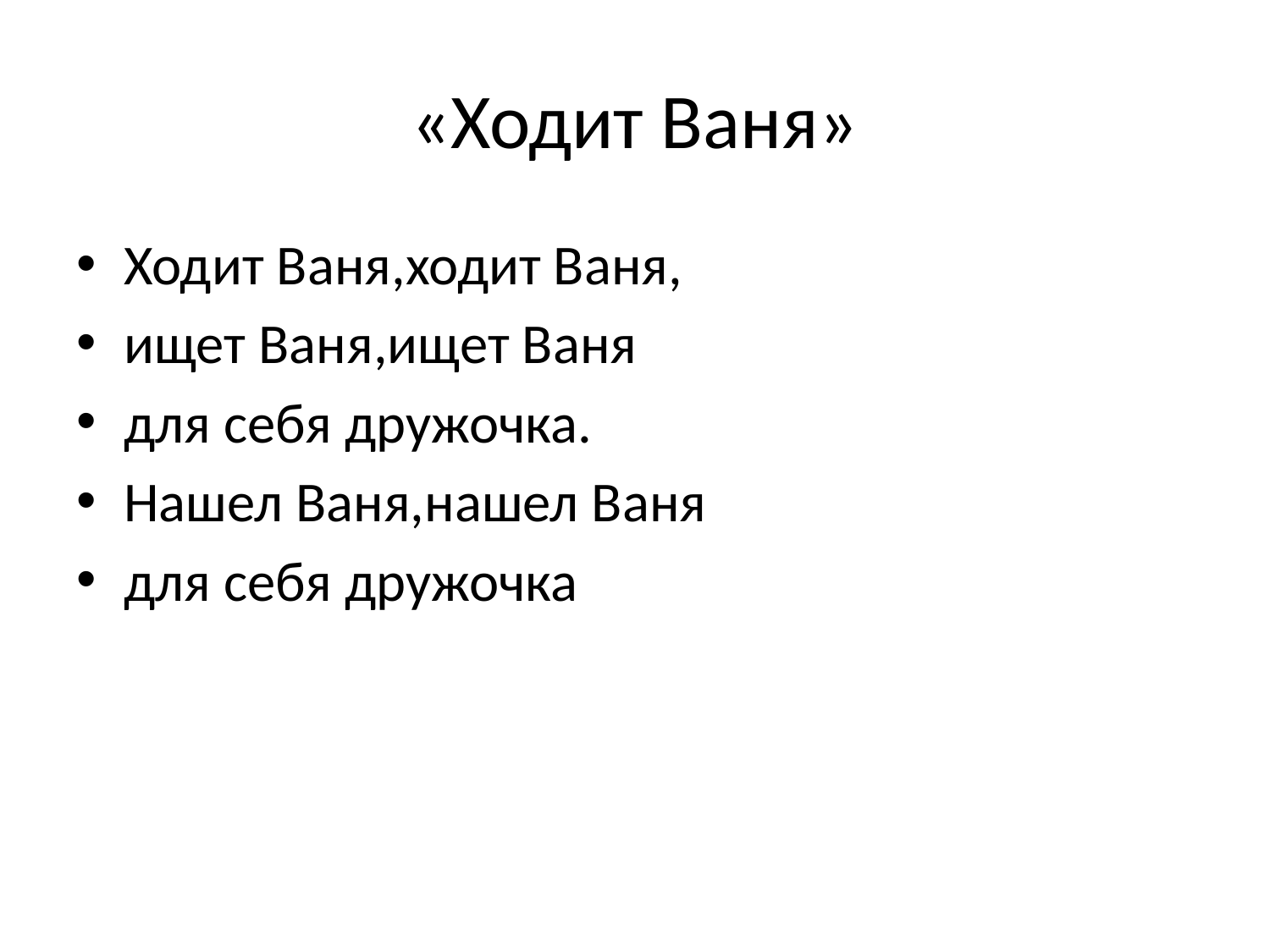

# «Ходит Ваня»
Ходит Ваня,ходит Ваня,
ищет Ваня,ищет Ваня
для себя дружочка.
Нашел Ваня,нашел Ваня
для себя дружочка